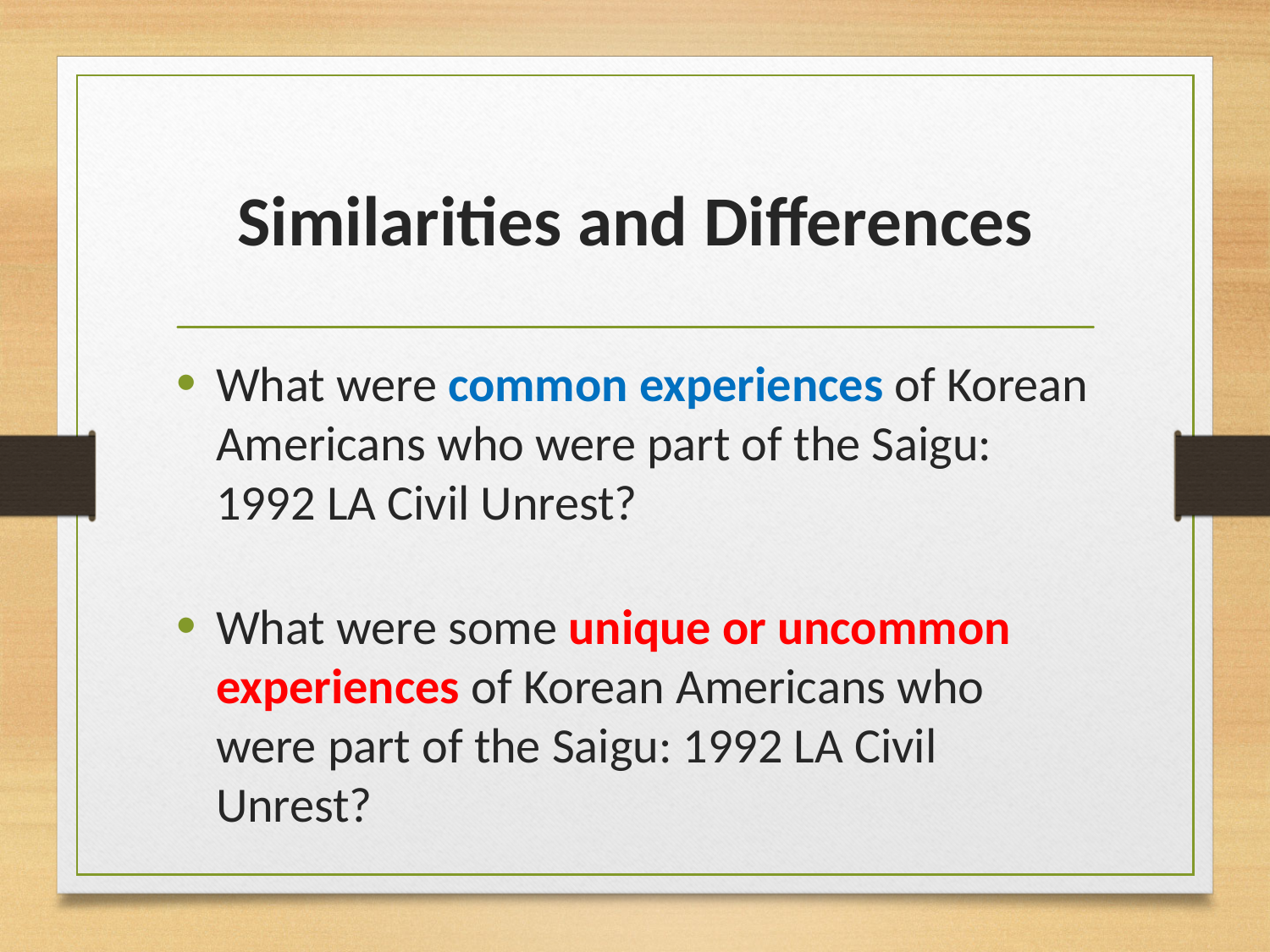

# Similarities and Differences
What were common experiences of Korean Americans who were part of the Saigu: 1992 LA Civil Unrest?

What were some unique or uncommon experiences of Korean Americans who were part of the Saigu: 1992 LA Civil Unrest?